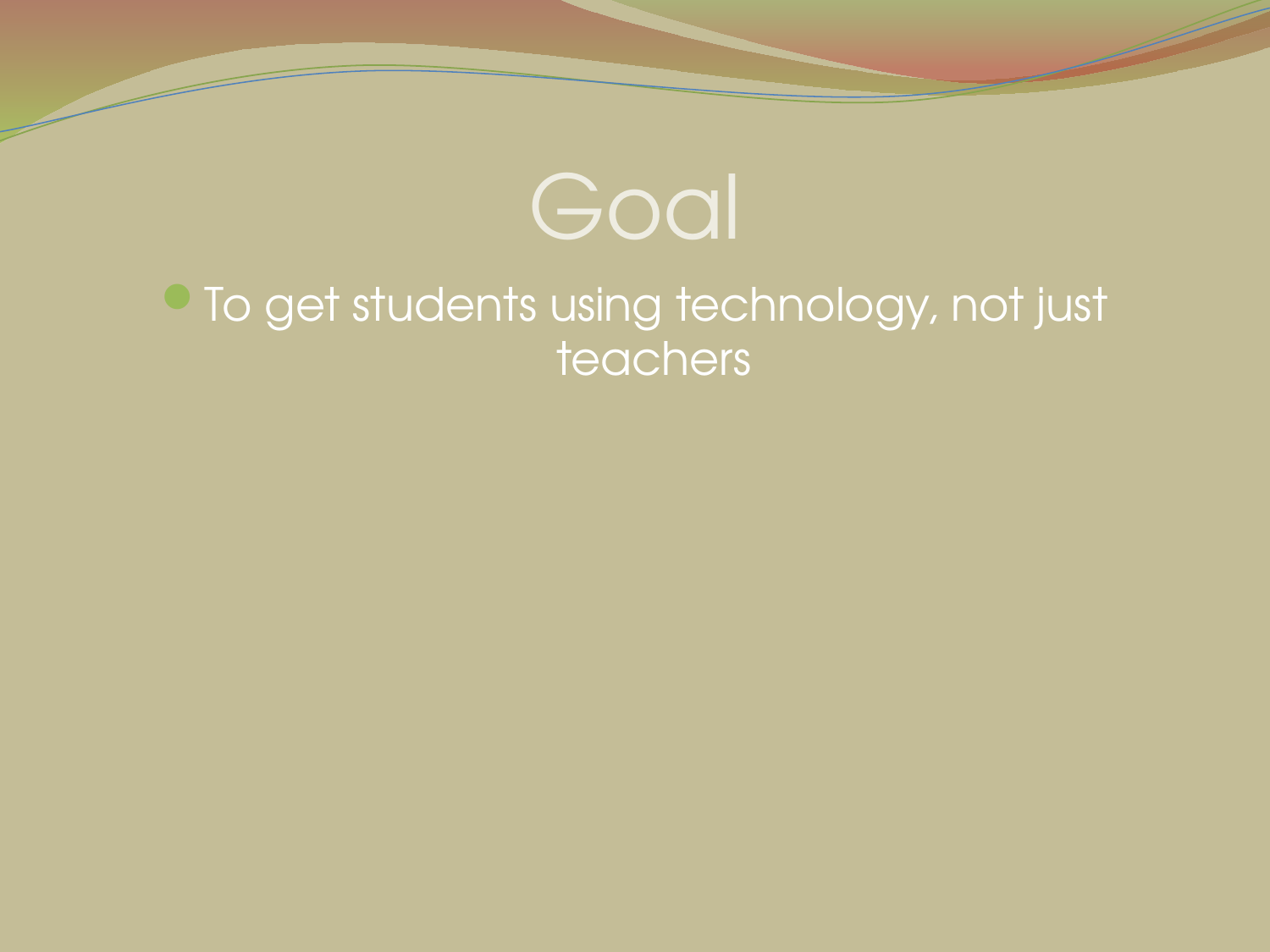

# Goal
To get students using technology, not just teachers